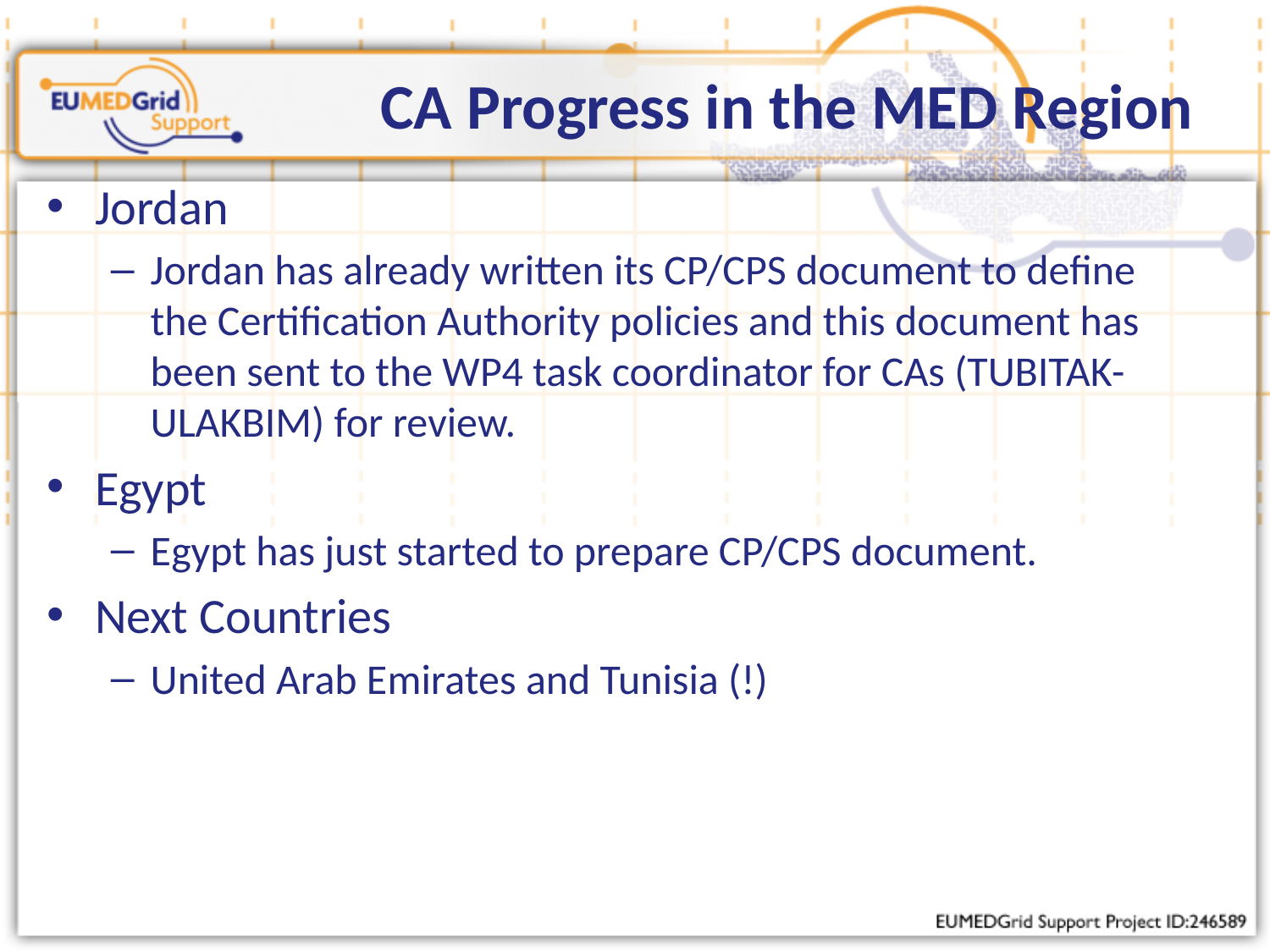

CA Progress in the MED Region
Jordan
Jordan has already written its CP/CPS document to define the Certification Authority policies and this document has been sent to the WP4 task coordinator for CAs (TUBITAK-ULAKBIM) for review.
Egypt
Egypt has just started to prepare CP/CPS document.
Next Countries
United Arab Emirates and Tunisia (!)